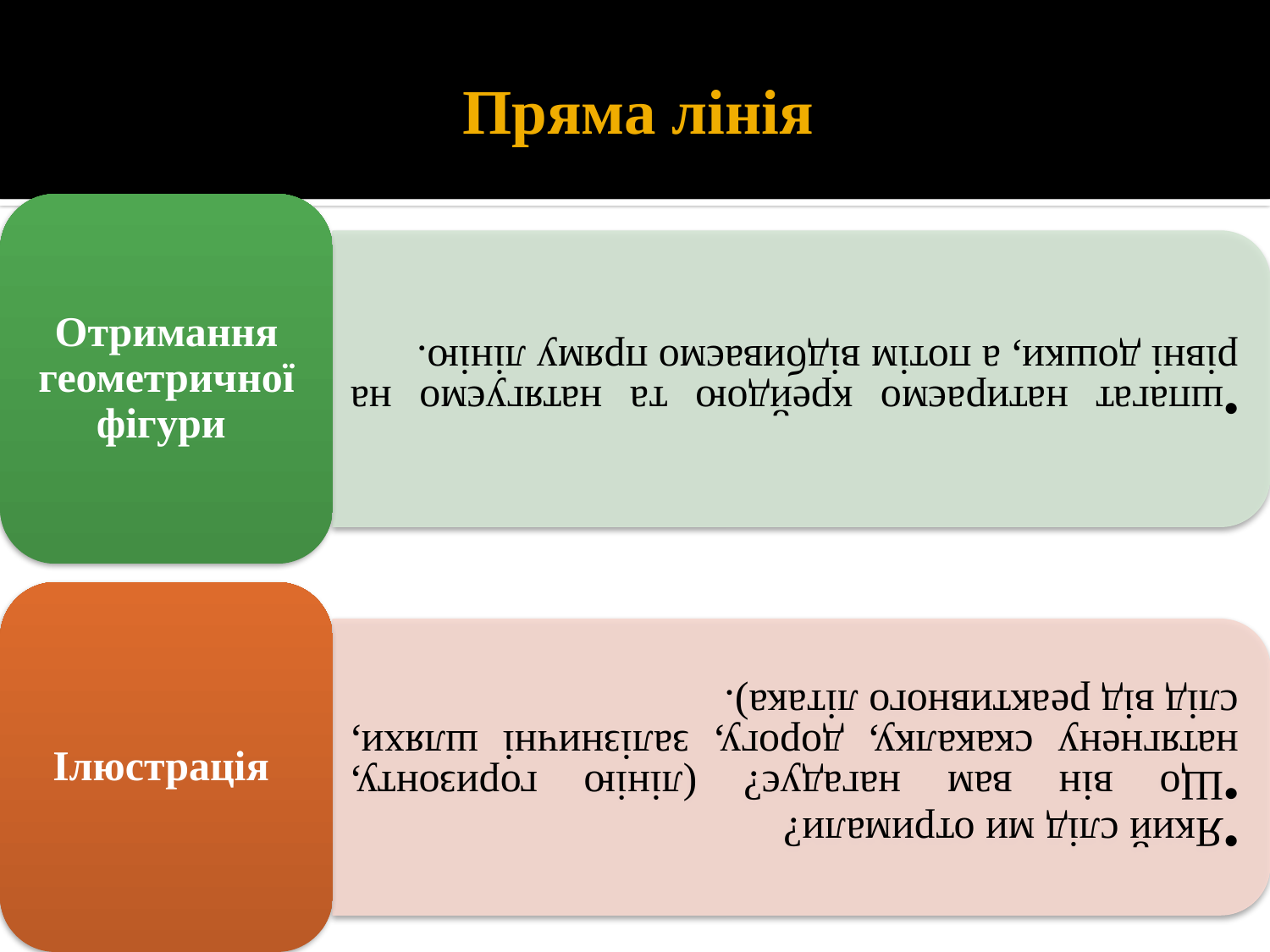

# Пряма лінія
шпагат натираємо крейдою та натягуємо на рівні дошки, а потім відбиваємо пряму лінію.
Отримання геометричної фігури
Який слід ми отримали?
Що він вам нагадує? (лінію горизонту, натягнену скакалку, дорогу, залізничні шляхи, слід від реактивного літака).
Ілюстрація